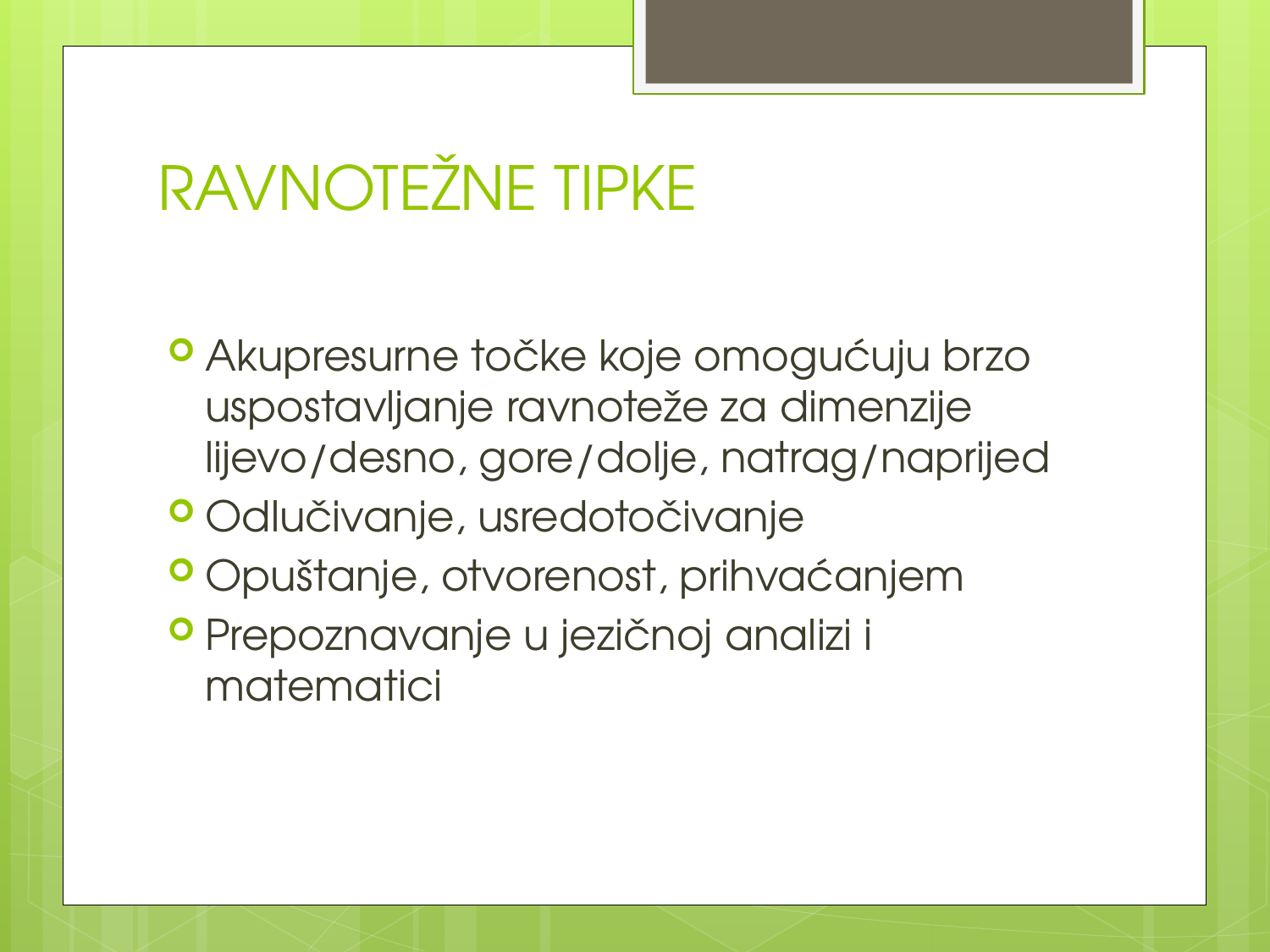

# RAVNOTEŽNE TIPKE
Akupresurne točke koje omogućuju brzo uspostavljanje ravnoteže za dimenzije lijevo/desno, gore/dolje, natrag/naprijed
Odlučivanje, usredotočivanje
Opuštanje, otvorenost, prihvaćanjem
Prepoznavanje u jezičnoj analizi i matematici